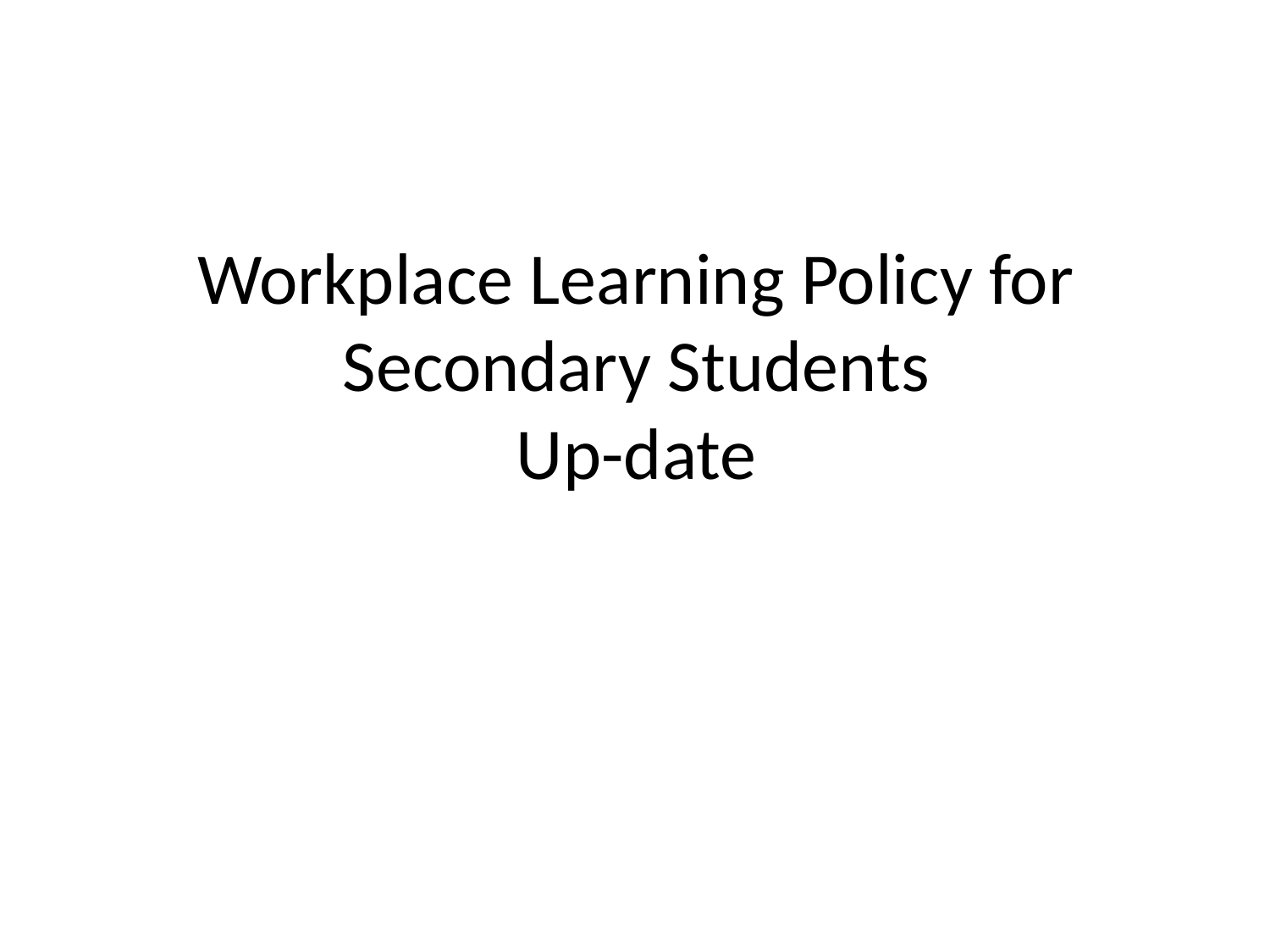

# Workplace Learning Policy for Secondary Students Up-date